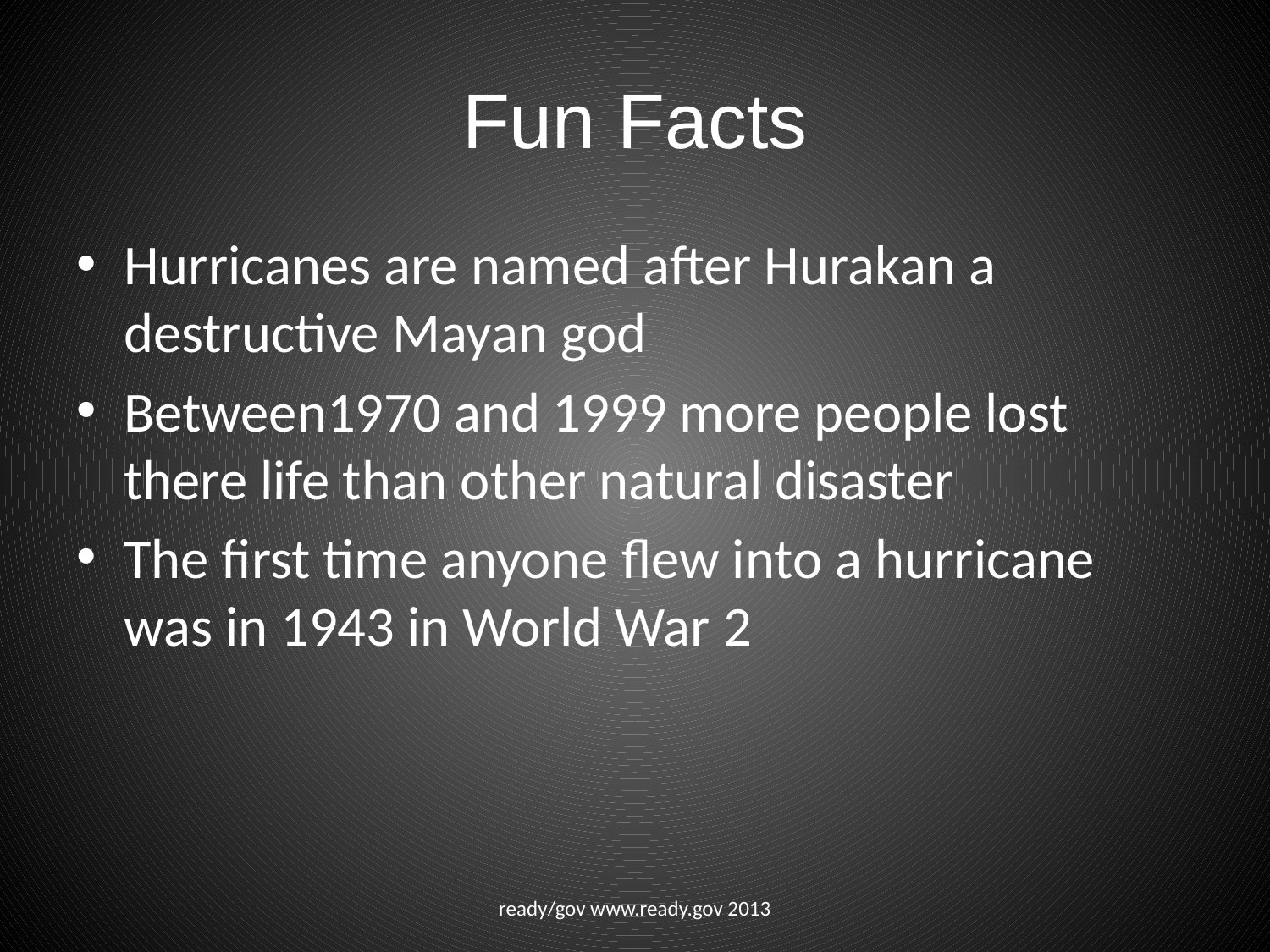

# Fun Facts
Hurricanes are named after Hurakan a destructive Mayan god
Between1970 and 1999 more people lost there life than other natural disaster
The first time anyone flew into a hurricane was in 1943 in World War 2
ready/gov www.ready.gov 2013